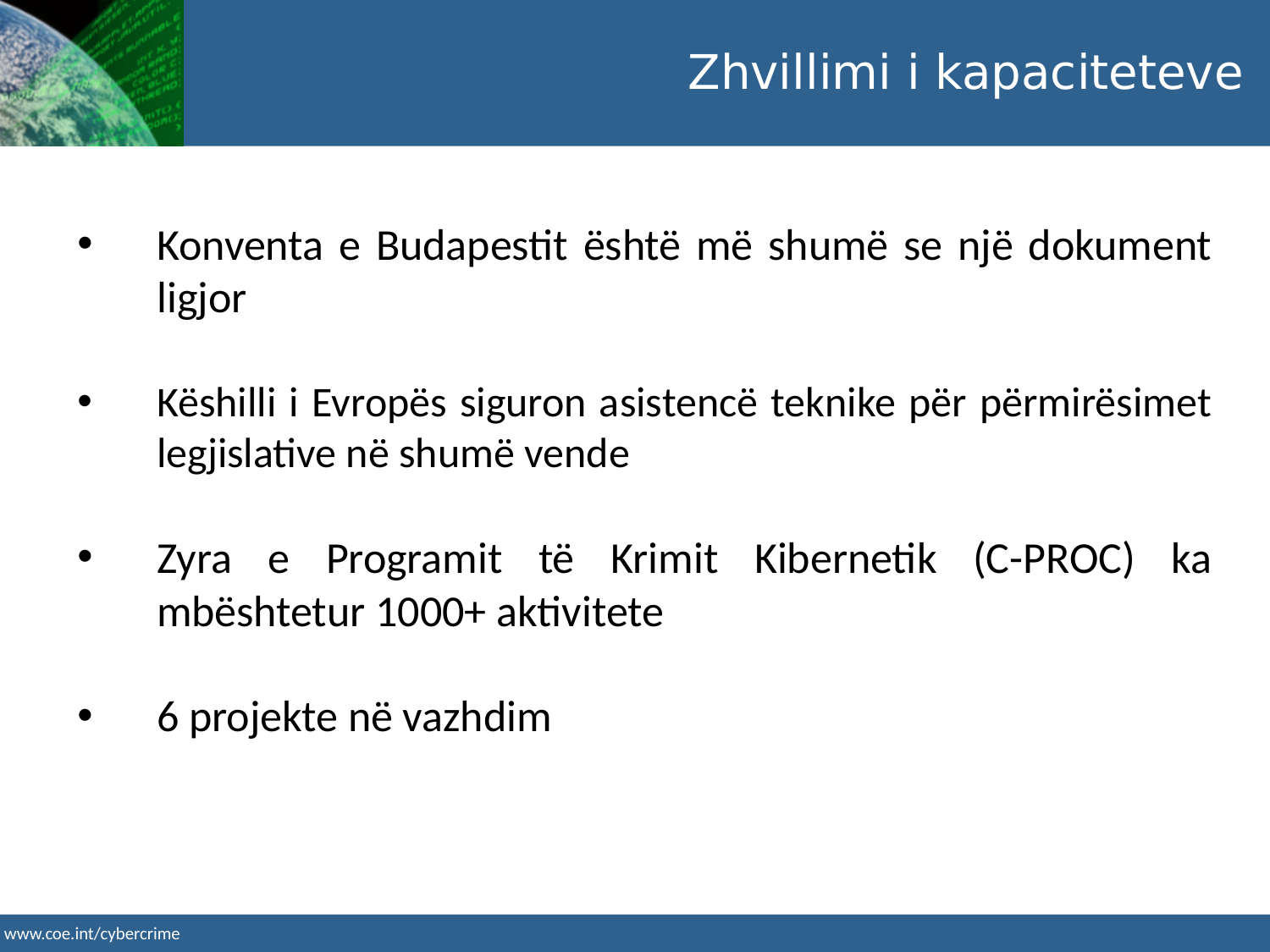

Zhvillimi i kapaciteteve
Konventa e Budapestit është më shumë se një dokument ligjor

Këshilli i Evropës siguron asistencë teknike për përmirësimet legjislative në shumë vende

Zyra e Programit të Krimit Kibernetik (C-PROC) ka mbështetur 1000+ aktivitete

6 projekte në vazhdim